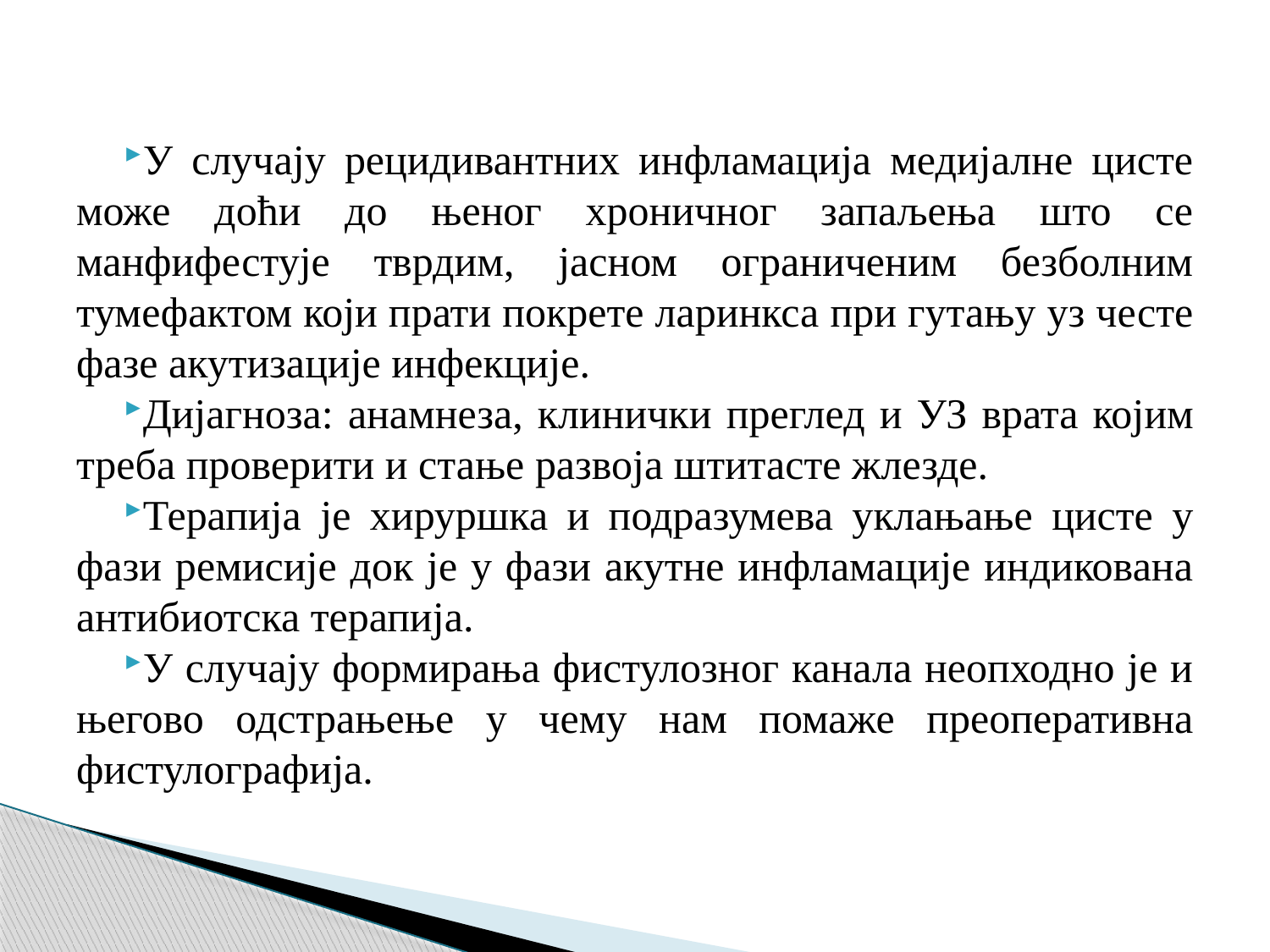

У случају рецидивантних инфламација медијалне цисте може доћи до њеног хроничног запаљења што се манфифестује тврдим, јасном ограниченим безболним тумефактом који прати покрете ларинкса при гутању уз честе фазе акутизације инфекције.
Дијагноза: анамнеза, клинички преглед и УЗ врата којим треба проверити и стање развоја штитасте жлезде.
Терапија је хируршка и подразумева уклањање цисте у фази ремисије док је у фази акутне инфламације индикована антибиотска терапија.
У случају формирања фистулозног канала неопходно је и његово одстрањење у чему нам помаже преоперативна фистулографија.